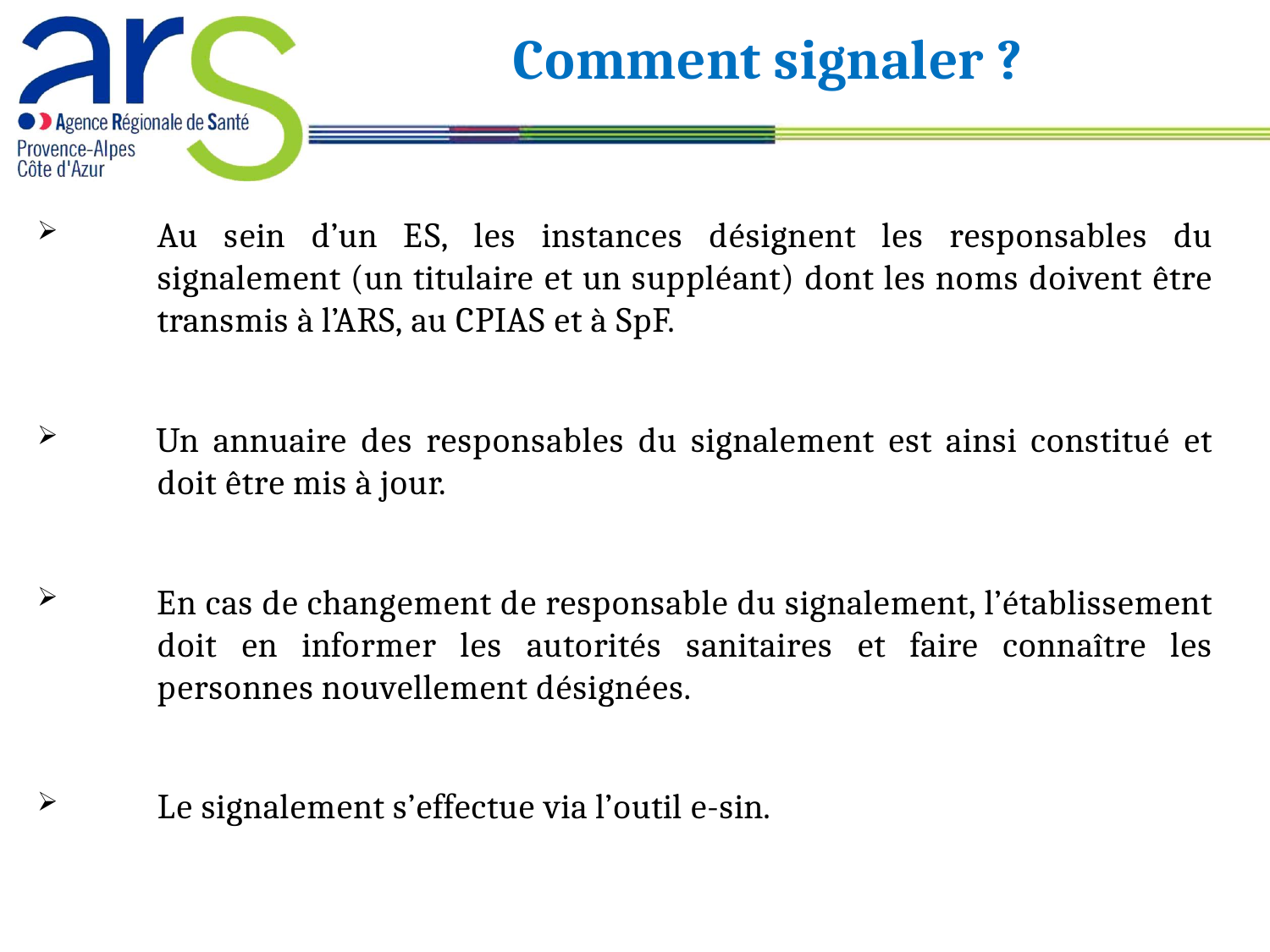

Comment signaler ?
Au sein d’un ES, les instances désignent les responsables du signalement (un titulaire et un suppléant) dont les noms doivent être transmis à l’ARS, au CPIAS et à SpF.

Un annuaire des responsables du signalement est ainsi constitué et doit être mis à jour.

En cas de changement de responsable du signalement, l’établissement doit en informer les autorités sanitaires et faire connaître les personnes nouvellement désignées.

Le signalement s’effectue via l’outil e-sin.